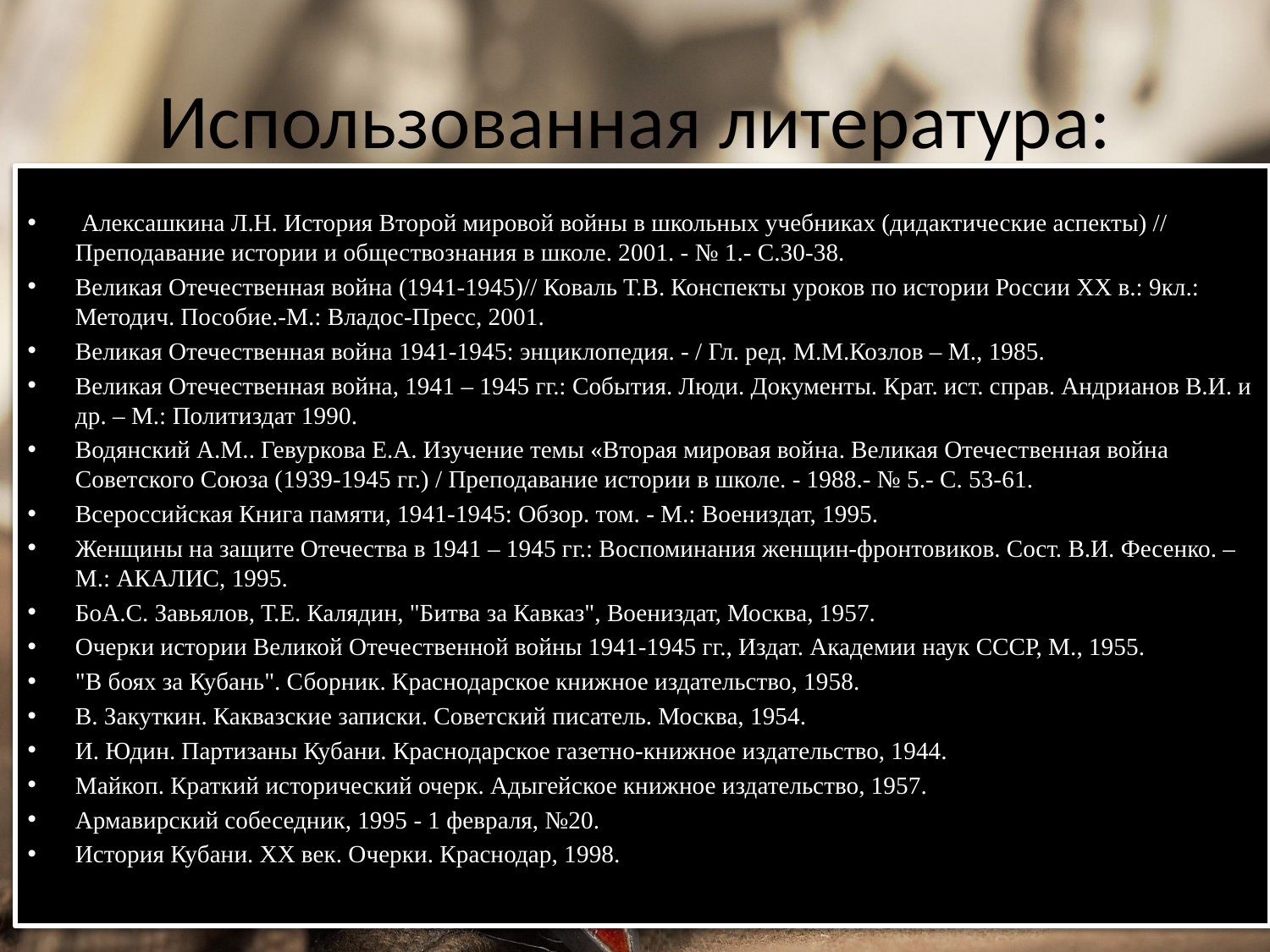

# Использованная литература:

 Алексашкина Л.Н. История Второй мировой войны в школьных учебниках (дидактические аспекты) // Преподавание истории и обществознания в школе. 2001. - № 1.- С.30-38.
Великая Отечественная война (1941-1945)// Коваль Т.В. Конспекты уроков по истории России XX в.: 9кл.: Методич. Пособие.-М.: Владос-Пресс, 2001.
Великая Отечественная война 1941-1945: энциклопедия. - / Гл. ред. М.М.Козлов – М., 1985.
Великая Отечественная война, 1941 – 1945 гг.: События. Люди. Документы. Крат. ист. справ. Андрианов В.И. и др. – М.: Политиздат 1990.
Водянский А.М.. Гевуркова Е.А. Изучение темы «Вторая мировая война. Великая Отечественная война Советского Союза (1939-1945 гг.) / Преподавание истории в школе. - 1988.- № 5.- С. 53-61.
Всероссийская Книга памяти, 1941-1945: Обзор. том. - М.: Воениздат, 1995.
Женщины на защите Отечества в 1941 – 1945 гг.: Воспоминания женщин-фронтовиков. Сост. В.И. Фесенко. – М.: АКАЛИС, 1995.
БоА.С. Завьялов, Т.Е. Калядин, "Битва за Кавказ", Воениздат, Москва, 1957.
Очерки истории Великой Отечественной войны 1941-1945 гг., Издат. Академии наук СССР, М., 1955.
"В боях за Кубань". Сборник. Краснодарское книжное издательство, 1958.
В. Закуткин. Каквазские записки. Советский писатель. Москва, 1954.
И. Юдин. Партизаны Кубани. Краснодарское газетно-книжное издательство, 1944.
Майкоп. Краткий исторический очерк. Адыгейское книжное издательство, 1957.
Армавирский собеседник, 1995 - 1 февраля, №20.
История Кубани. XX век. Очерки. Краснодар, 1998.